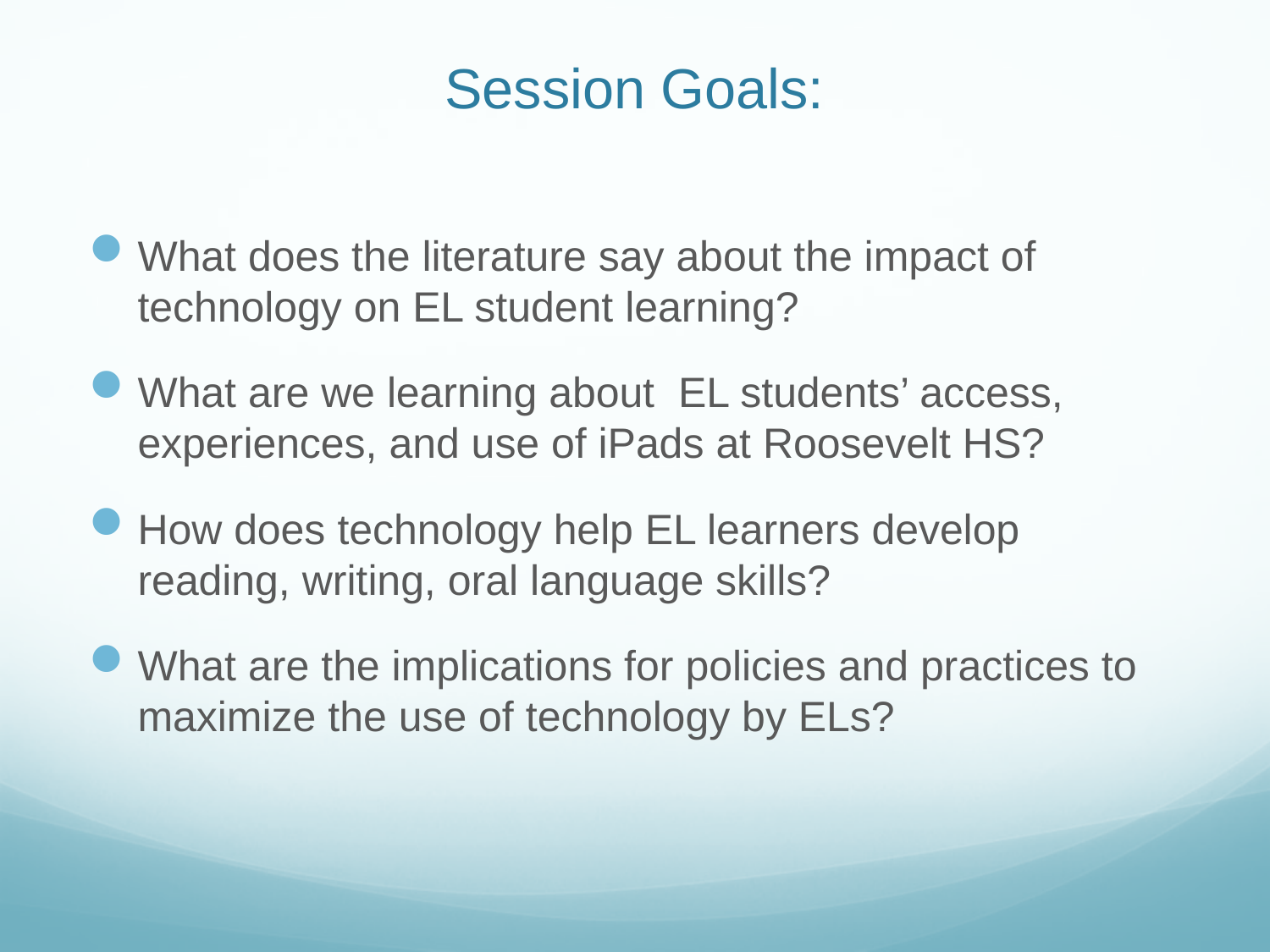

# Session Goals:
What does the literature say about the impact of technology on EL student learning?
What are we learning about  EL students’ access, experiences, and use of iPads at Roosevelt HS?
How does technology help EL learners develop reading, writing, oral language skills?
What are the implications for policies and practices to maximize the use of technology by ELs?